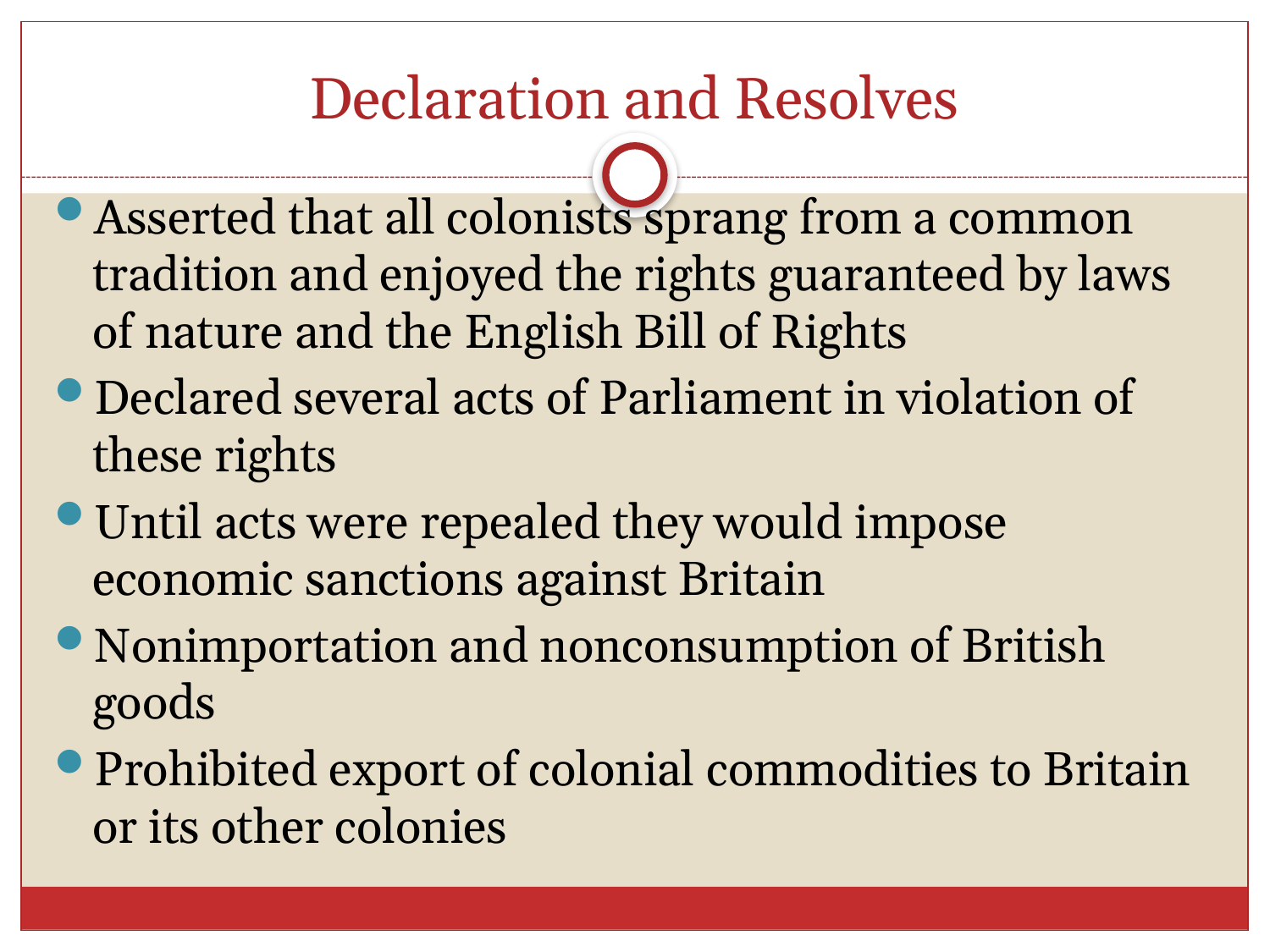

# Declaration and Resolves
Asserted that all colonists sprang from a common tradition and enjoyed the rights guaranteed by laws of nature and the English Bill of Rights
Declared several acts of Parliament in violation of these rights
Until acts were repealed they would impose economic sanctions against Britain
Nonimportation and nonconsumption of British goods
Prohibited export of colonial commodities to Britain or its other colonies